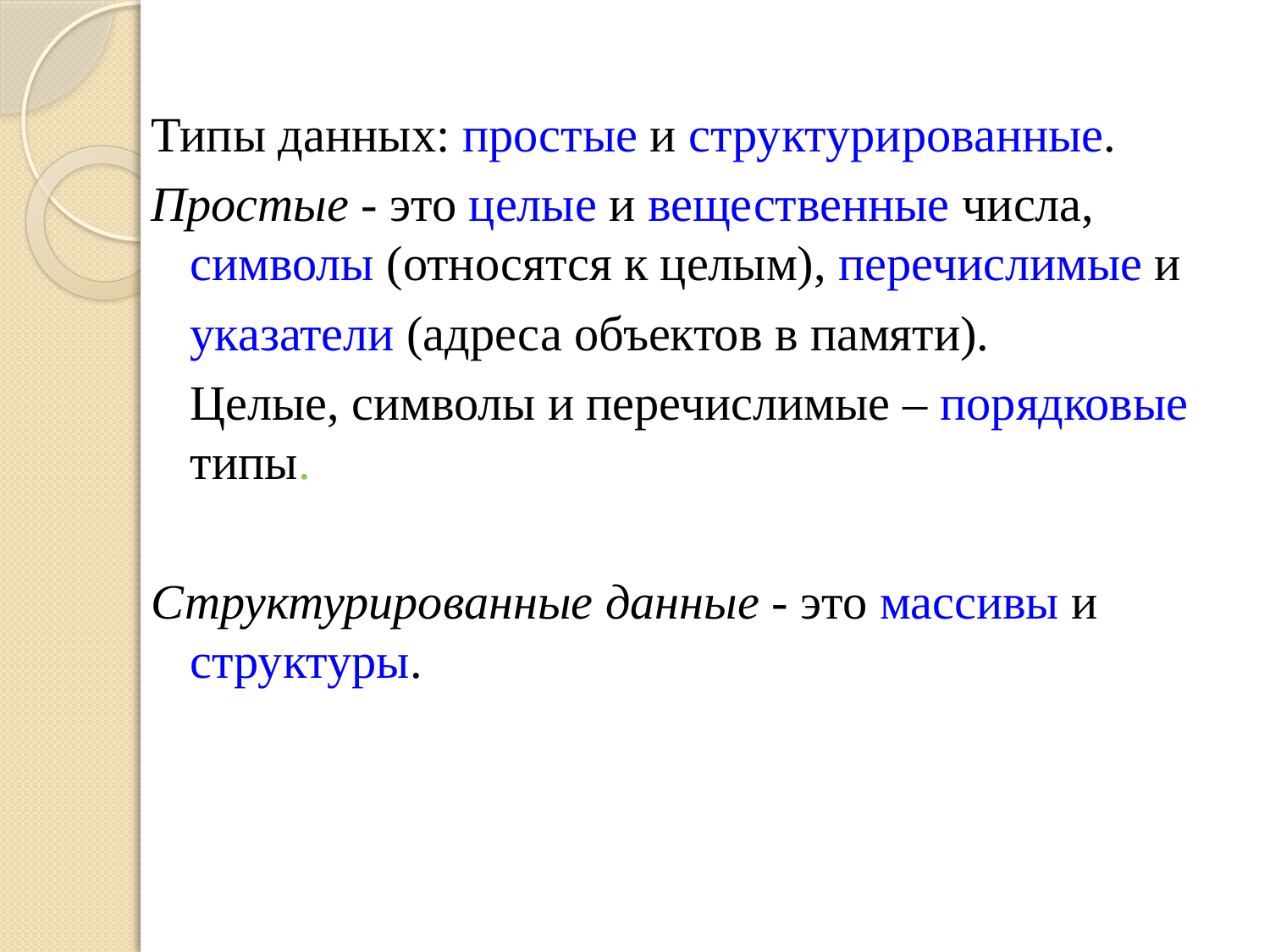

Типы данных: простые и структурированные.
Простые - это целые и вещественные числа, символы (относятся к целым), перечислимые и
	указатели (адреса объектов в памяти).
	Целые, символы и перечислимые – порядковые типы.

Структурированные данные - это массивы и структуры.